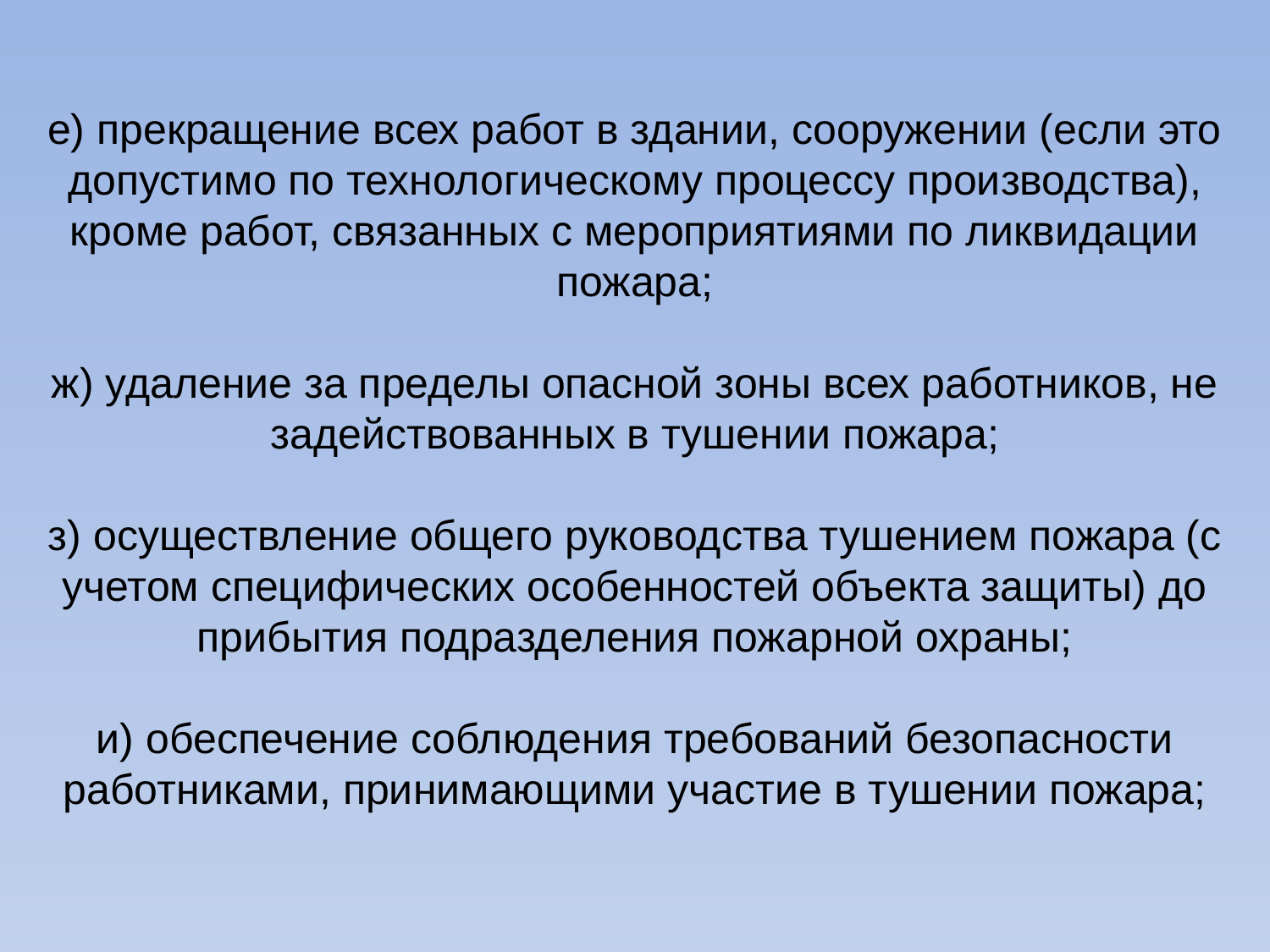

# е) прекращение всех работ в здании, сооружении (если это допустимо по технологическому процессу производства), кроме работ, связанных с мероприятиями по ликвидации пожара; ж) удаление за пределы опасной зоны всех работников, не задействованных в тушении пожара; з) осуществление общего руководства тушением пожара (с учетом специфических особенностей объекта защиты) до прибытия подразделения пожарной охраны; и) обеспечение соблюдения требований безопасности работниками, принимающими участие в тушении пожара;